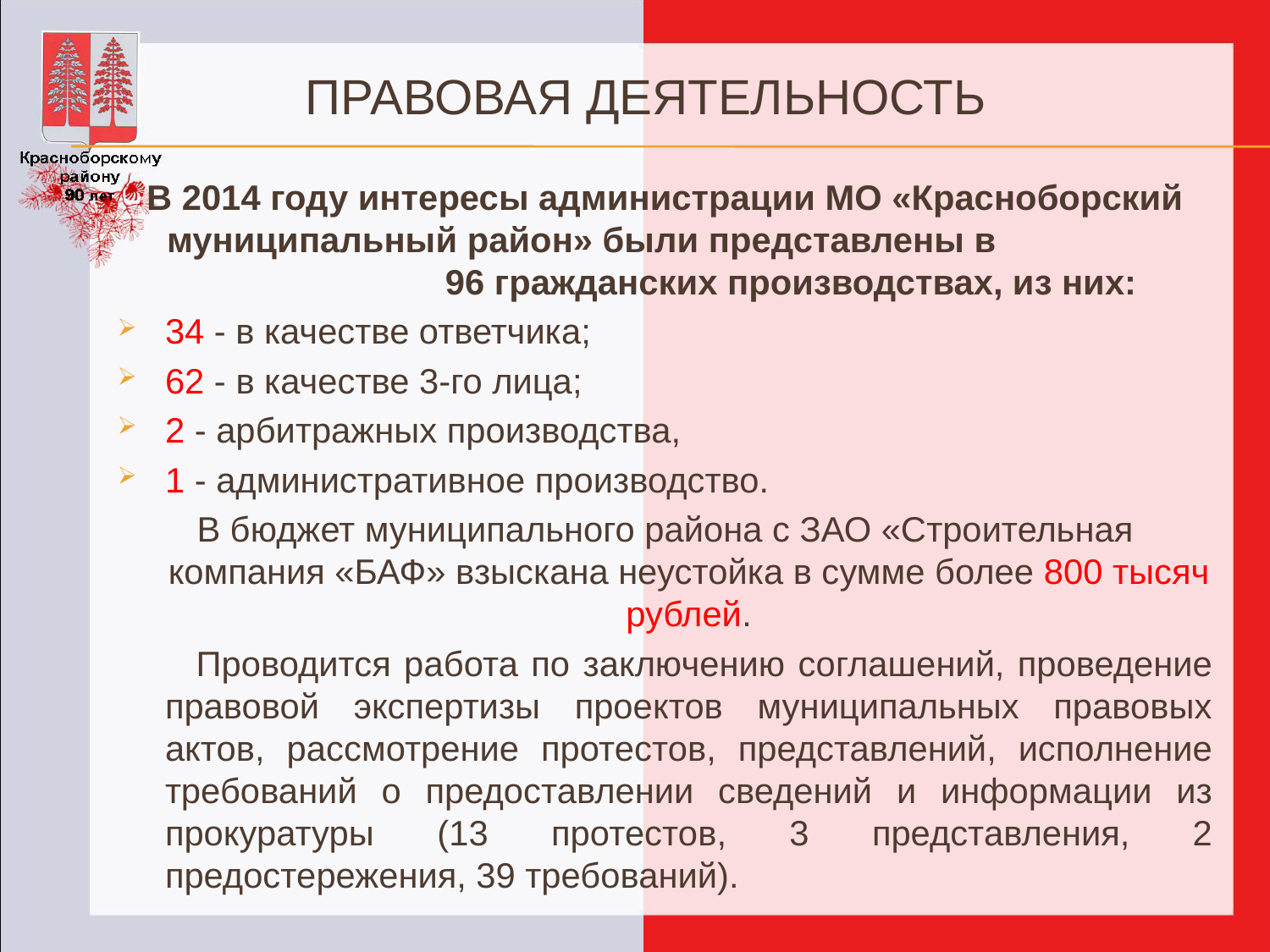

# правовая ДЕЯТЕЛЬНОСТЬ
В 2014 году интересы администрации МО «Красноборский муниципальный район» были представлены в                                            96 гражданских производствах, из них:
34 - в качестве ответчика;
62 - в качестве 3-го лица;
2 - арбитражных производства,
1 - административное производство.
В бюджет муниципального района с ЗАО «Строительная компания «БАФ» взыскана неустойка в сумме более 800 тысяч рублей.
      Проводится работа по заключению соглашений, проведение правовой экспертизы проектов муниципальных правовых актов, рассмотрение протестов, представлений, исполнение требований о предоставлении сведений и информации из прокуратуры (13 протестов, 3 представления, 2 предостережения, 39 требований).